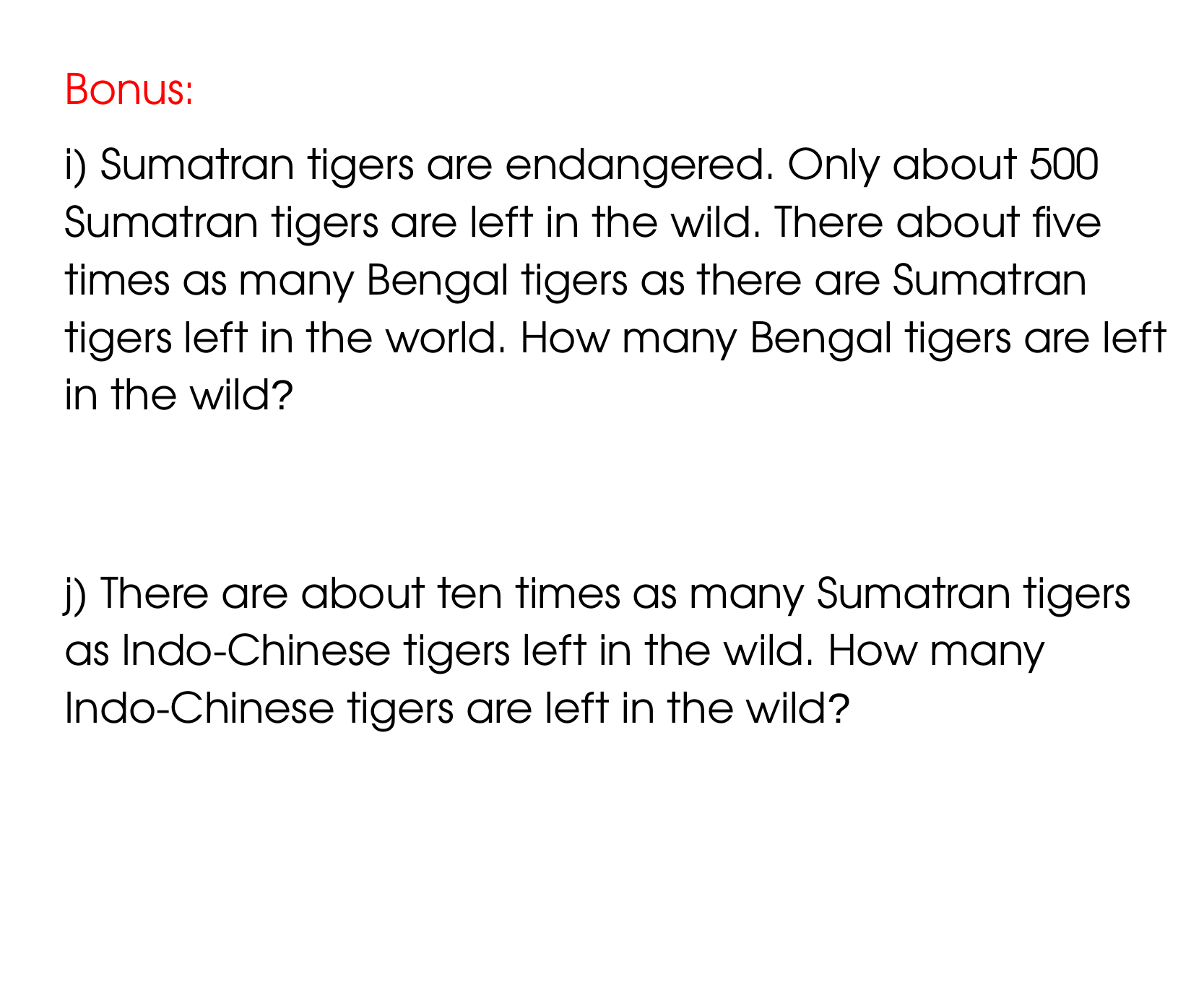

Bonus:
i) Sumatran tigers are endangered. Only about 500 Sumatran tigers are left in the wild. There about five times as many Bengal tigers as there are Sumatran tigers left in the world. How many Bengal tigers are left in the wild?
j) There are about ten times as many Sumatran tigers as Indo-Chinese tigers left in the wild. How many Indo-Chinese tigers are left in the wild?